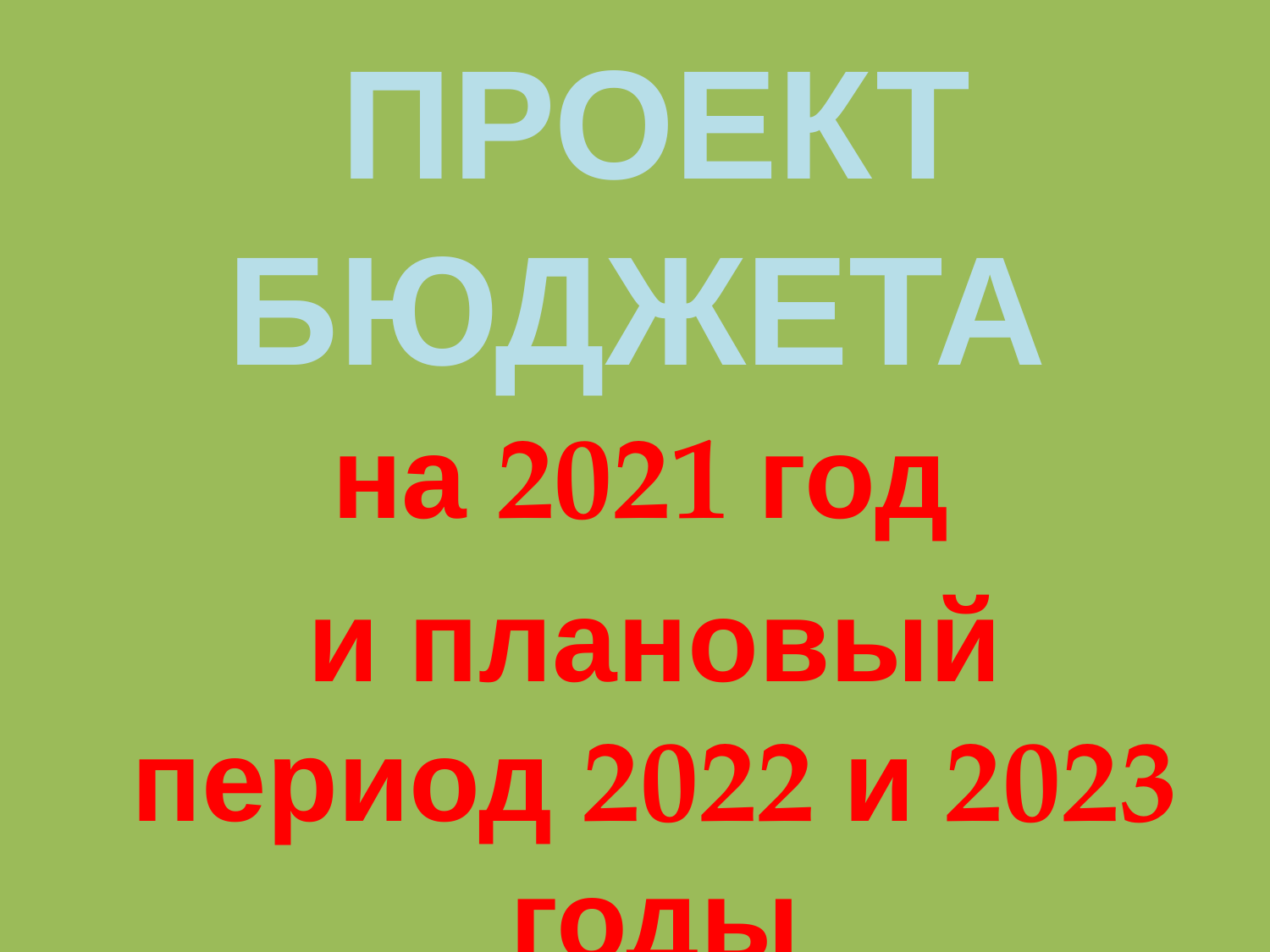

# ПРОЕКТ БЮДЖЕТА
на 2021 год
и плановый период 2022 и 2023 годы